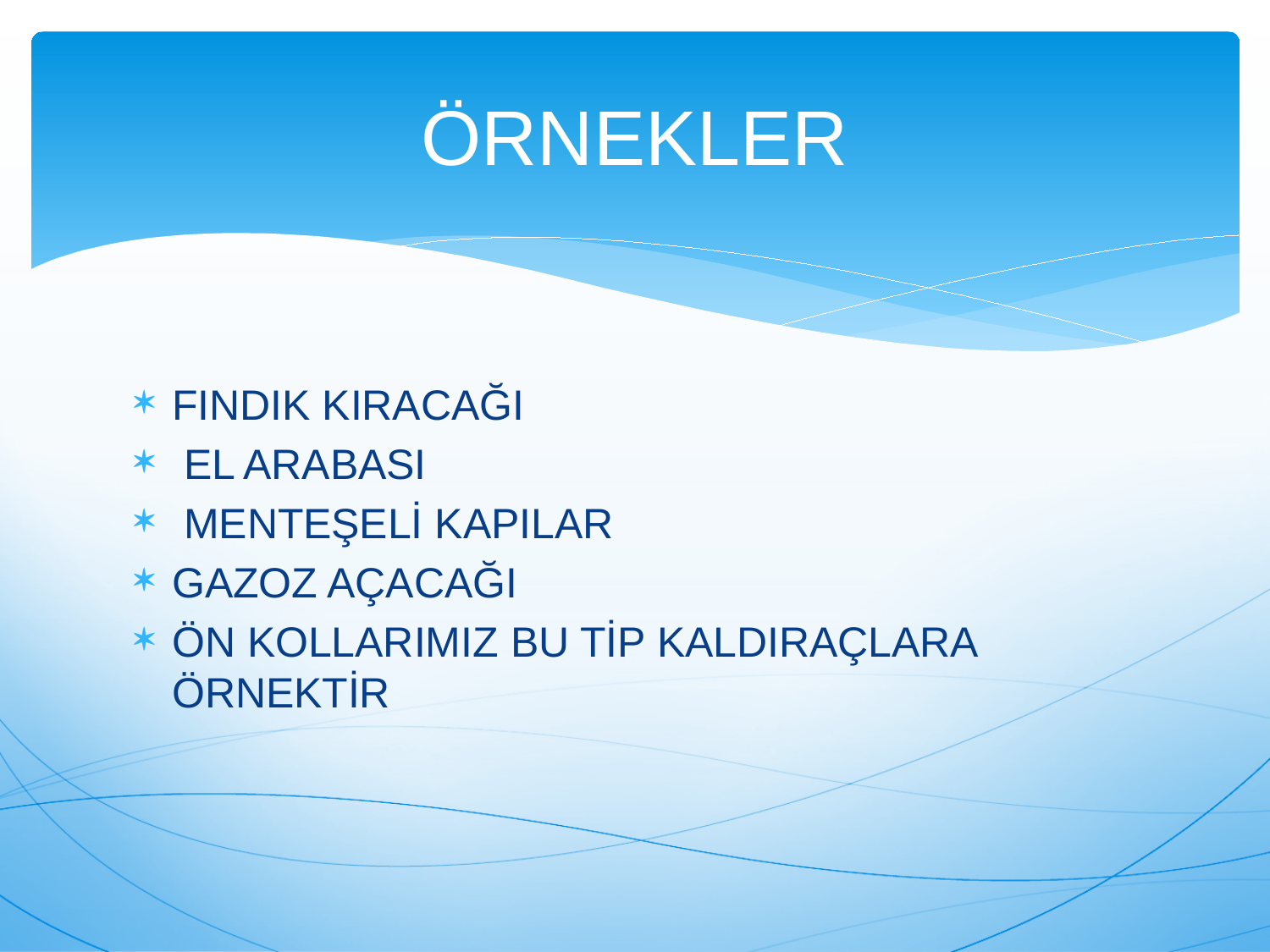

# ÖRNEKLER
FINDIK KIRACAĞI
 EL ARABASI
 MENTEŞELİ KAPILAR
GAZOZ AÇACAĞI
ÖN KOLLARIMIZ BU TİP KALDIRAÇLARA ÖRNEKTİR